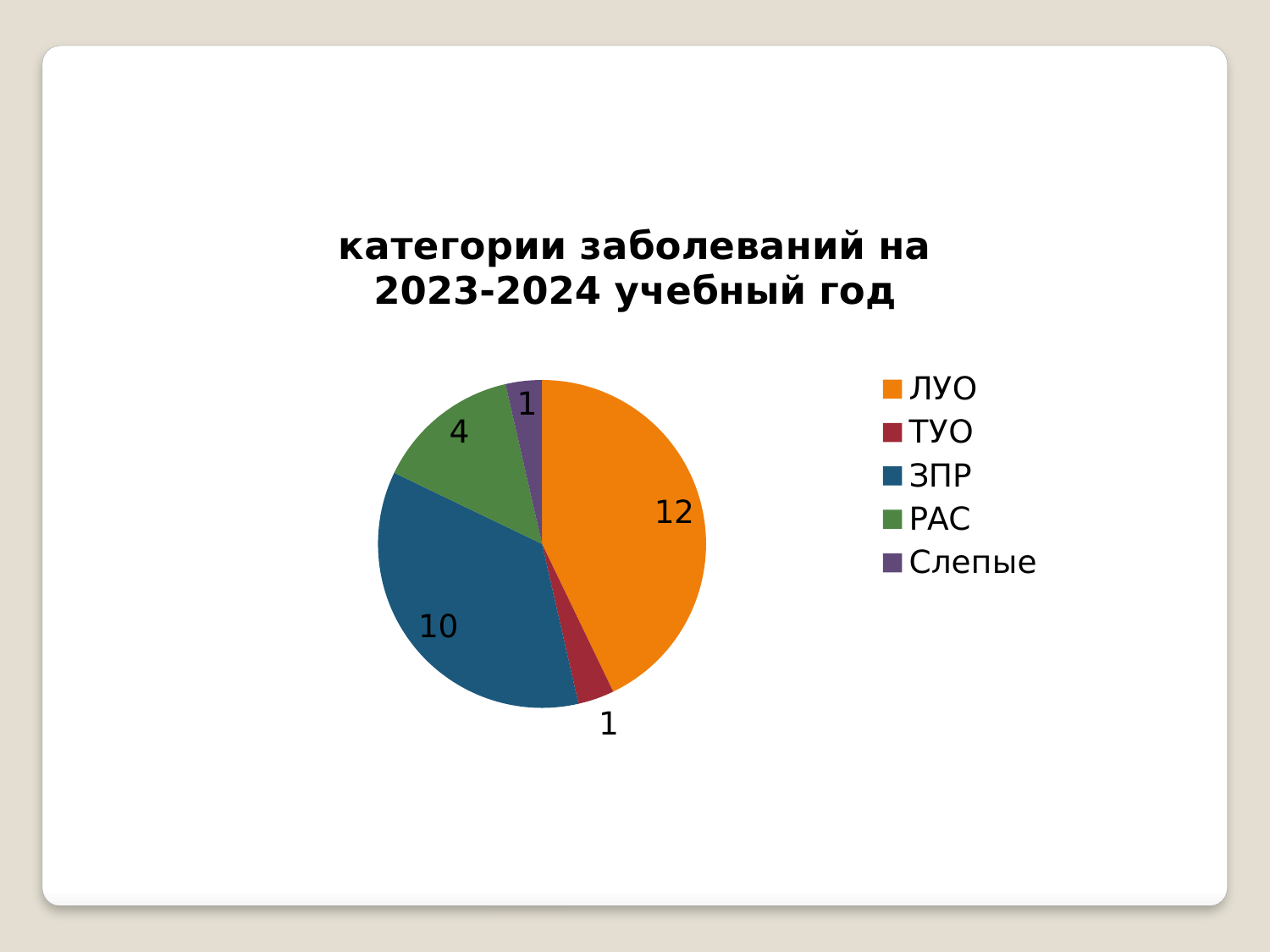

### Chart:

| Category | категории заболеваний на 2023-2024 учебный год |
|---|---|
| ЛУО | 12.0 |
| ТУО | 1.0 |
| ЗПР | 10.0 |
| РАС | 4.0 |
| Слепые | 1.0 |